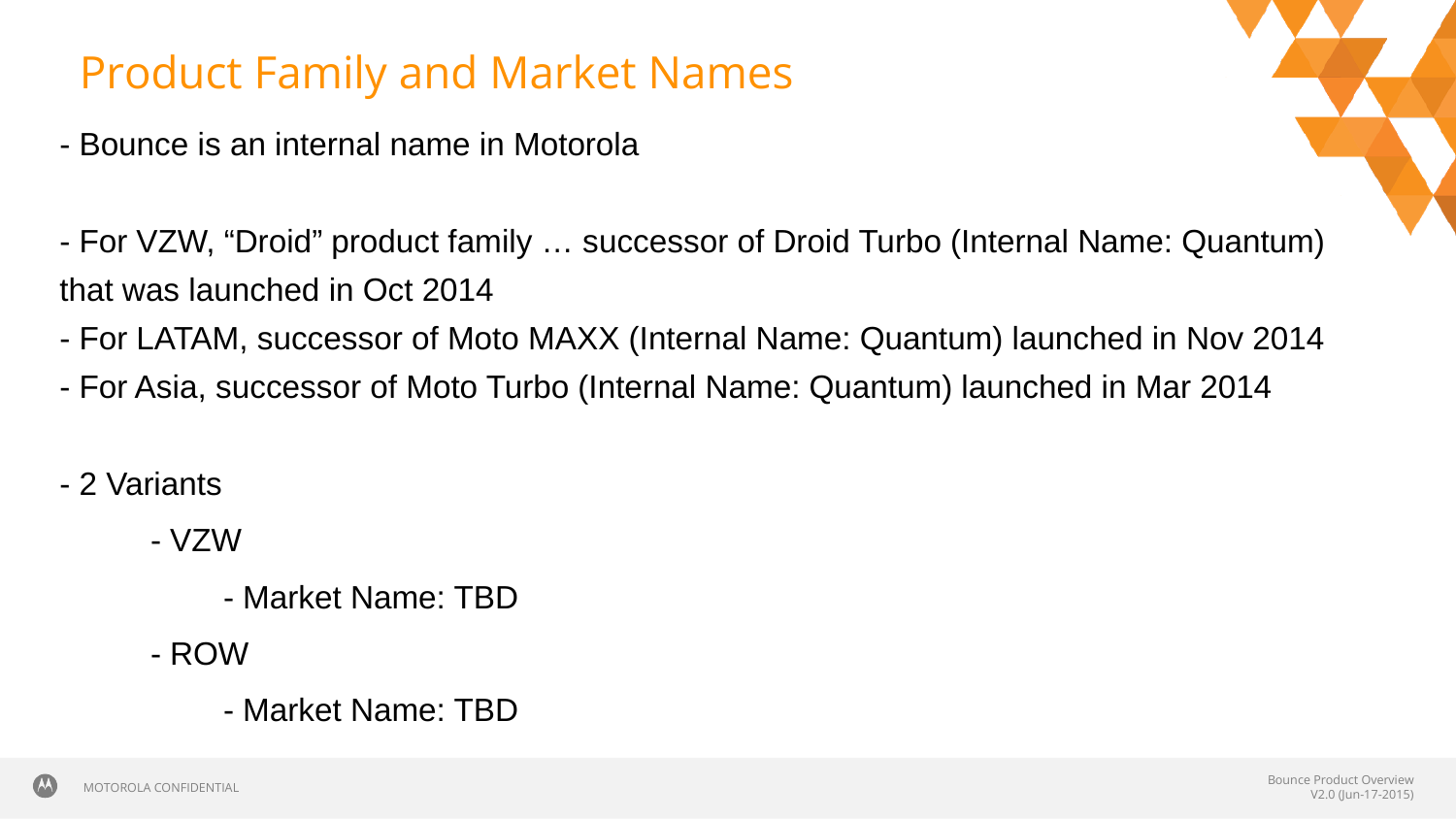

# Product Family and Market Names
- Bounce is an internal name in Motorola

- For VZW, “Droid” product family … successor of Droid Turbo (Internal Name: Quantum) that was launched in Oct 2014
- For LATAM, successor of Moto MAXX (Internal Name: Quantum) launched in Nov 2014
- For Asia, successor of Moto Turbo (Internal Name: Quantum) launched in Mar 2014

- 2 Variants
- VZW
- Market Name: TBD
- ROW
- Market Name: TBD